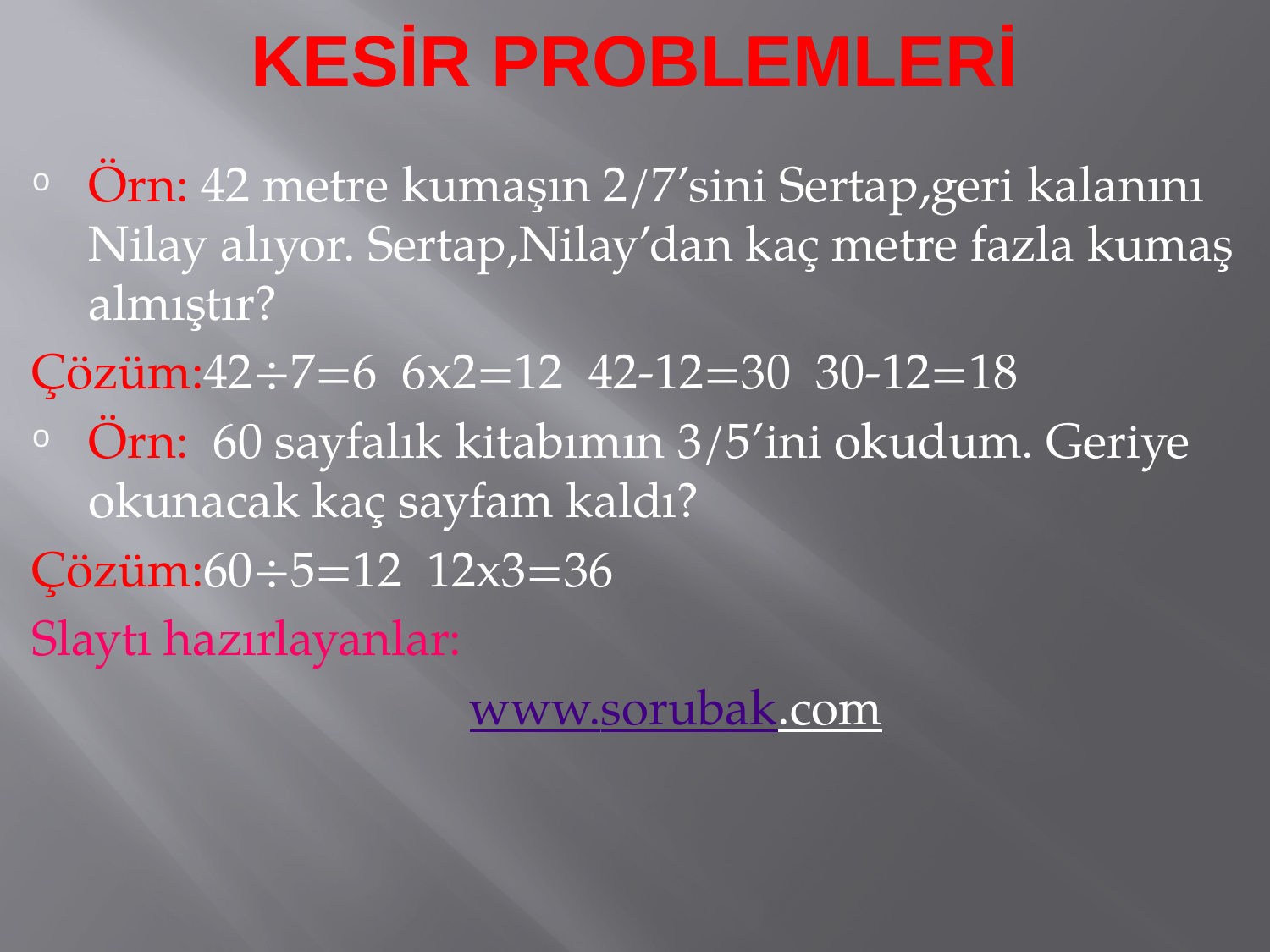

# KESİR PROBLEMLERİ
Örn: 42 metre kumaşın 2/7’sini Sertap,geri kalanını Nilay alıyor. Sertap,Nilay’dan kaç metre fazla kumaş almıştır?
Çözüm:42÷7=6  6x2=12  42-12=30  30-12=18
Örn:  60 sayfalık kitabımın 3/5’ini okudum. Geriye okunacak kaç sayfam kaldı?
Çözüm:60÷5=12  12x3=36
Slaytı hazırlayanlar:
				www.sorubak.com